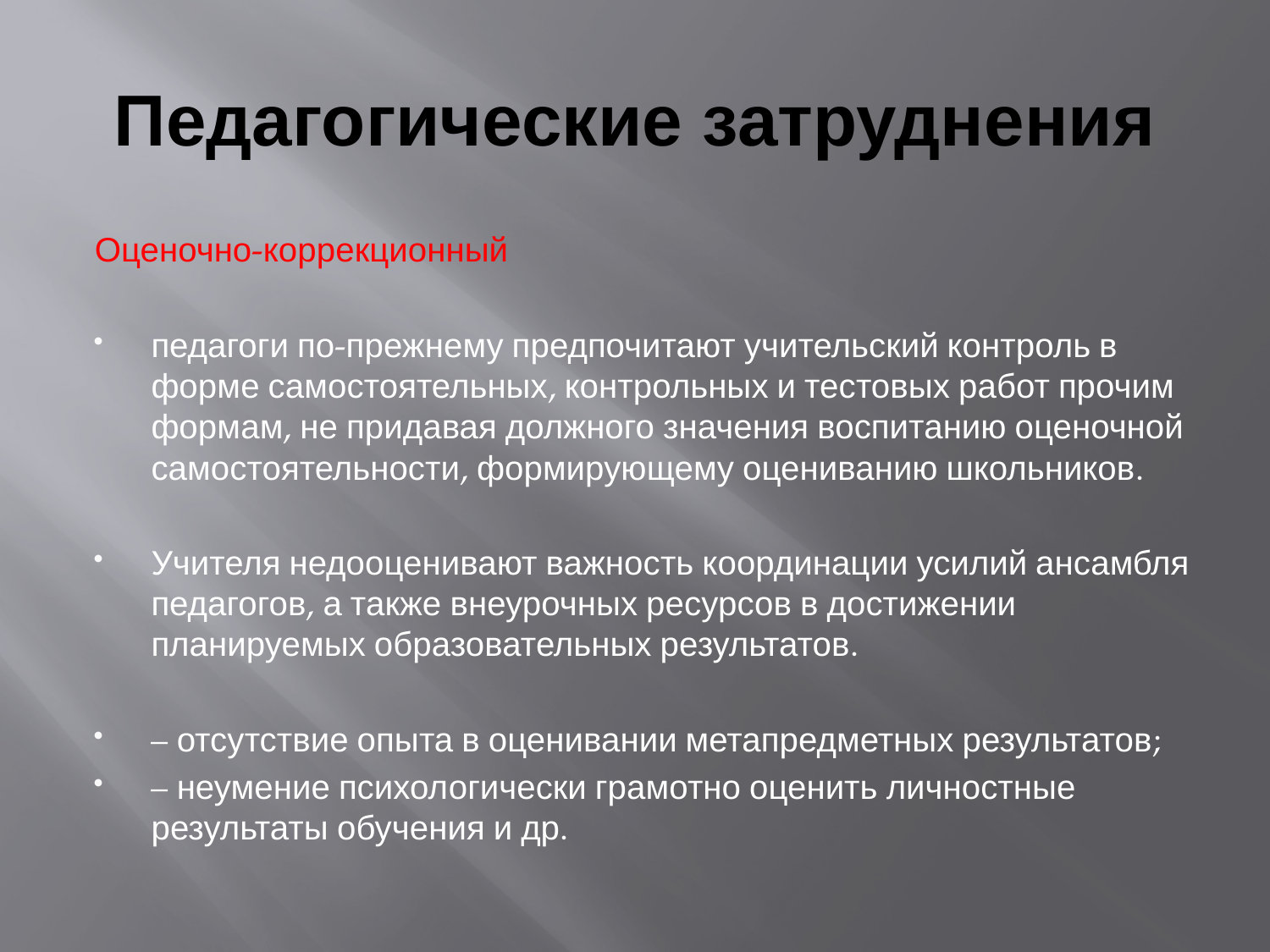

# Педагогические затруднения
Оценочно-коррекционный

педагоги по-прежнему предпочитают учительский контроль в форме самостоятельных, контрольных и тестовых работ прочим формам, не придавая должного значения воспитанию оценочной самостоятельности, формирующему оцениванию школьников.

Учителя недооценивают важность координации усилий ансамбля педагогов, а также внеурочных ресурсов в достижении планируемых образовательных результатов.

– отсутствие опыта в оценивании метапредметных результатов;
– неумение психологически грамотно оценить личностные результаты обучения и др.